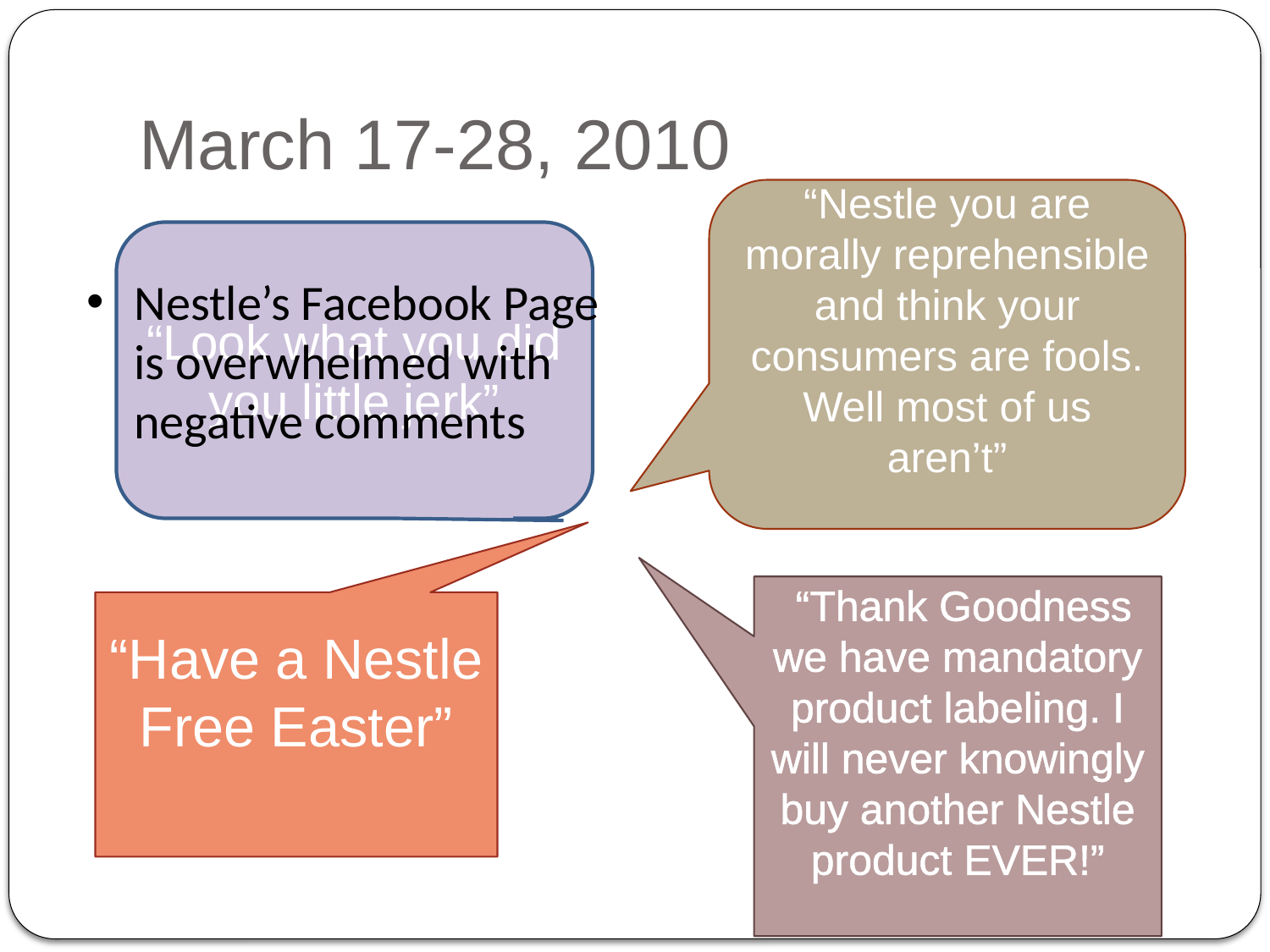

# March 17-28, 2010
“Nestle you are morally reprehensible and think your consumers are fools. Well most of us aren’t”

“Look what you did you little jerk”
Nestle’s Facebook Page is overwhelmed with negative comments

 “Thank Goodness we have mandatory product labeling. I will never knowingly buy another Nestle product EVER!”

“Have a Nestle Free Easter”